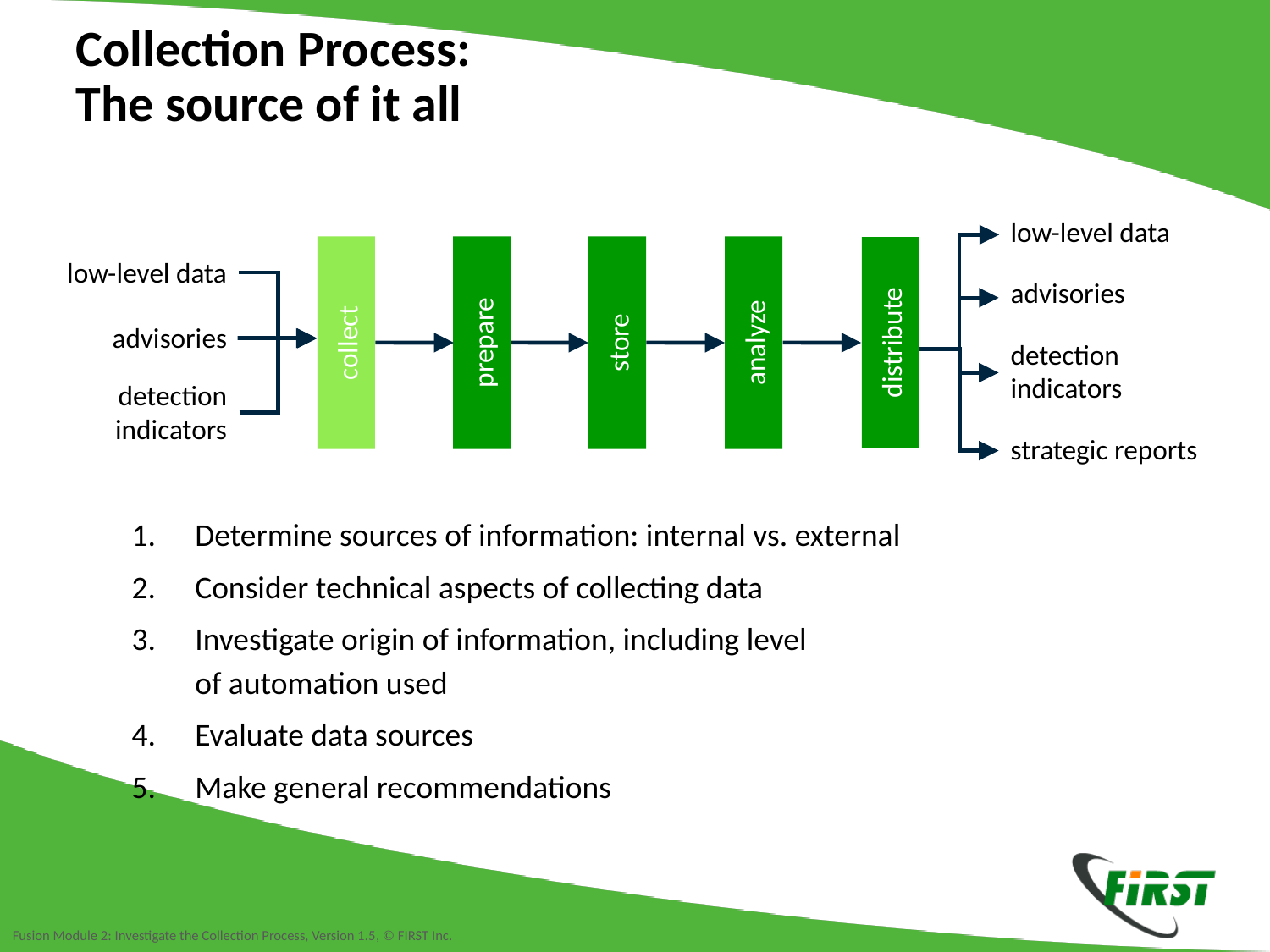

Collection Process:
The source of it all
low-level data

low-level data
advisories

advisories
store
collect
prepare
analyze
distribute
detection indicators

detection
indicators
strategic reports
Determine sources of information: internal vs. external
Consider technical aspects of collecting data
Investigate origin of information, including level
of automation used
Evaluate data sources
Make general recommendations